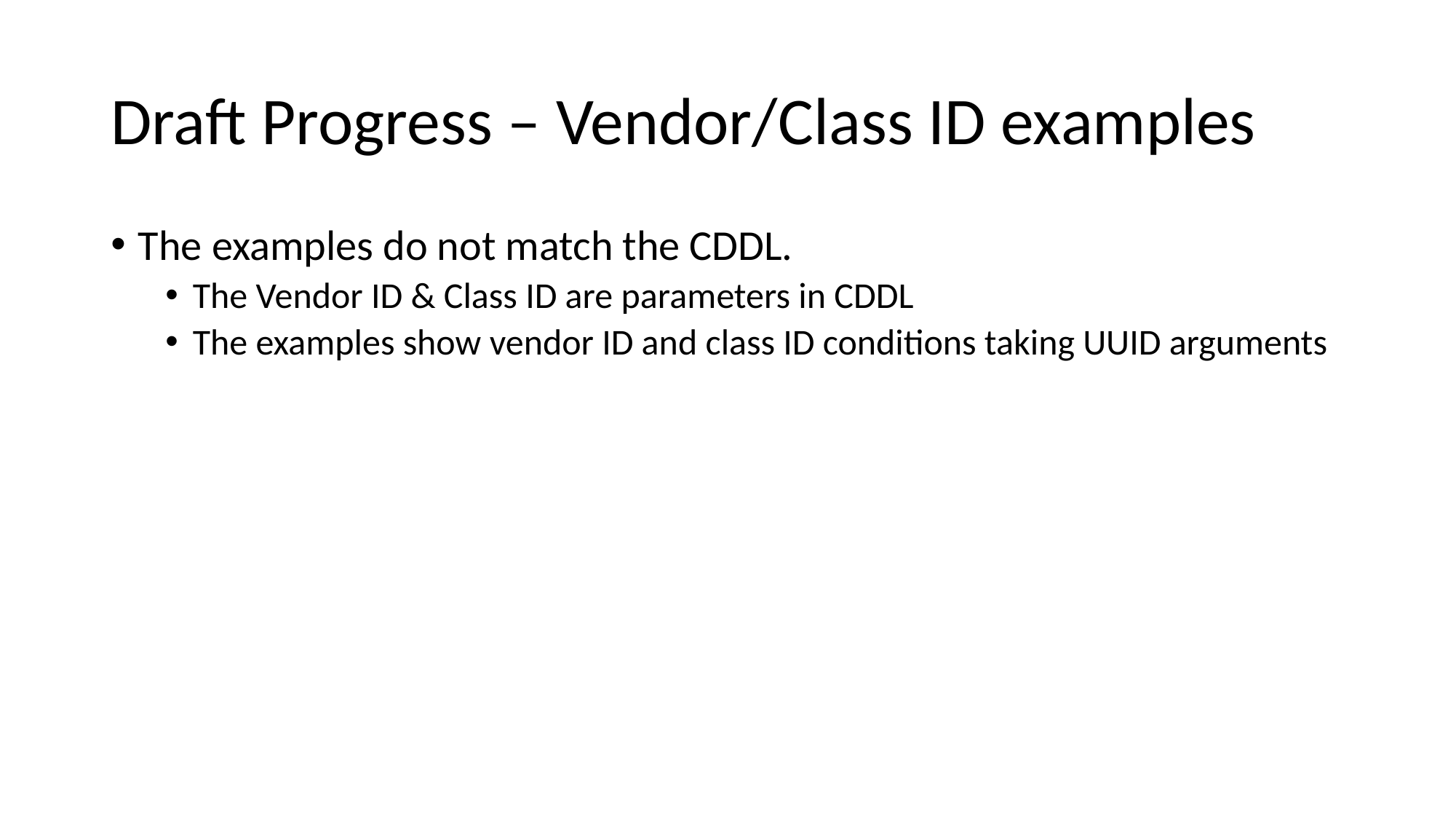

# Draft Progress – Vendor/Class ID examples
The examples do not match the CDDL.
The Vendor ID & Class ID are parameters in CDDL
The examples show vendor ID and class ID conditions taking UUID arguments